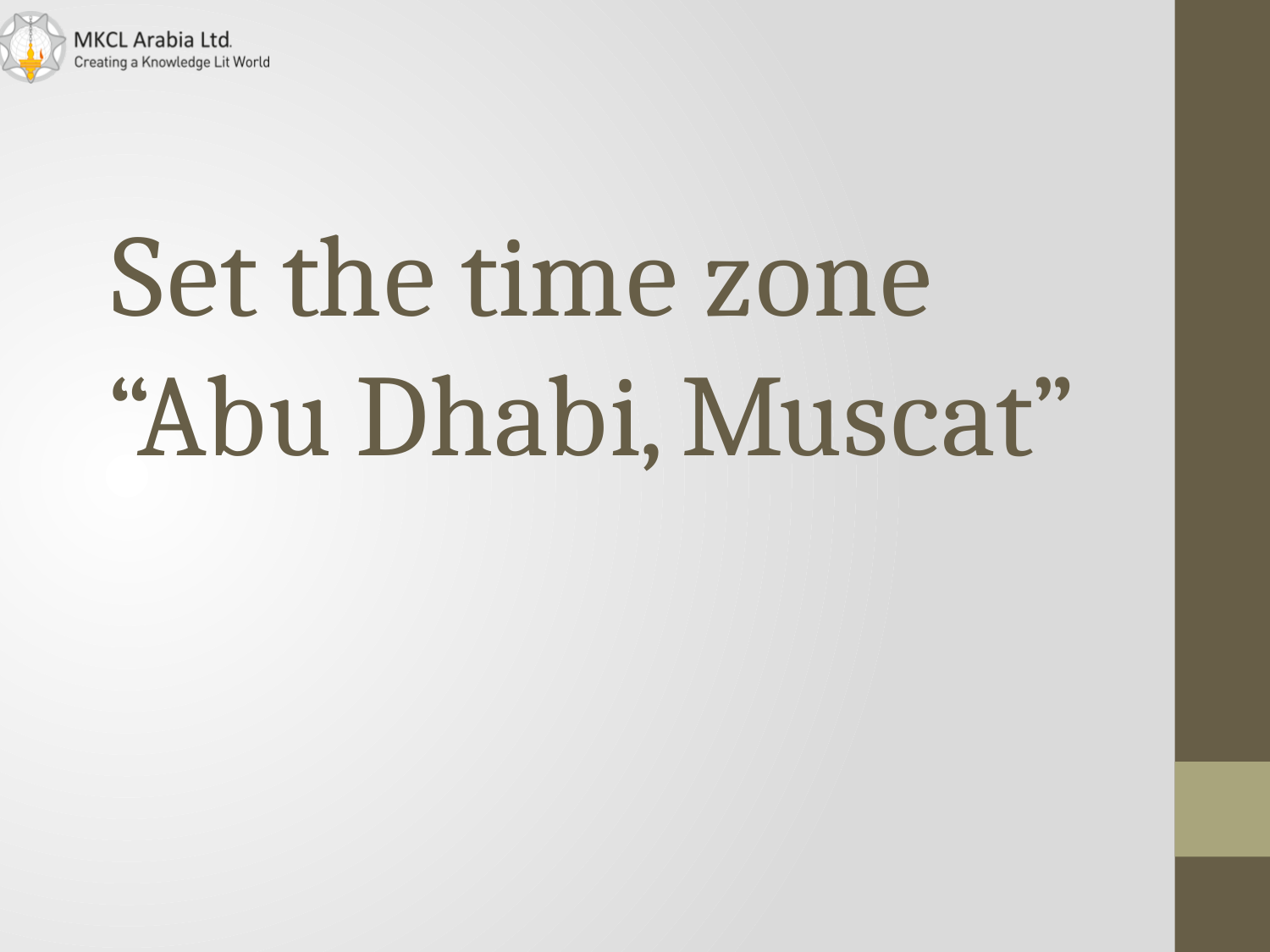

# Set the time zone “Abu Dhabi, Muscat”